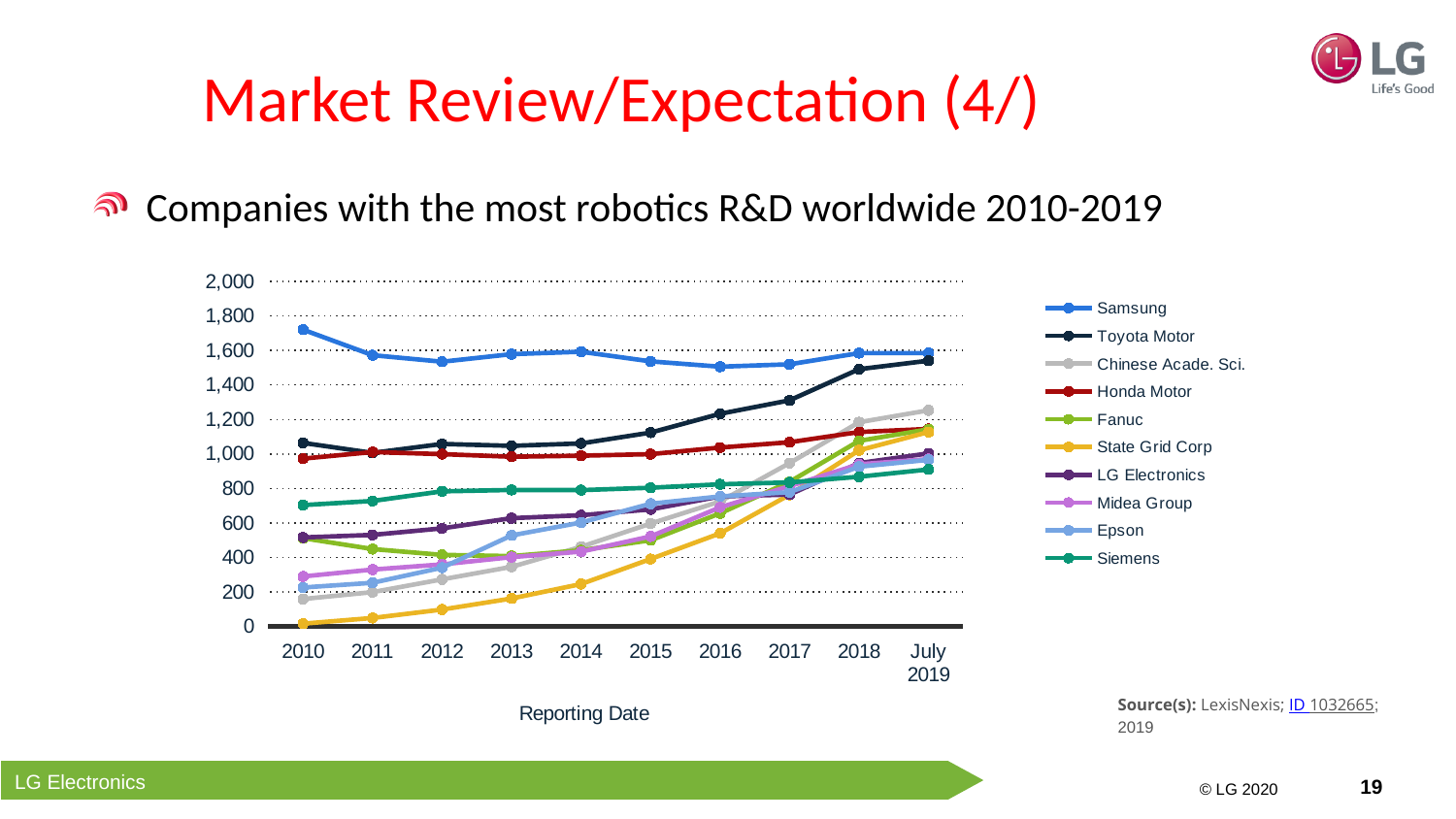

# Market Review/Expectation (4/)
Companies with the most robotics R&D worldwide 2010-2019

### Chart

| Category | Samsung | Toyota Motor | Chinese Acade. Sci. | Honda Motor | Fanuc | State Grid Corp | LG Electronics | Midea Group | Epson | Siemens |
|---|---|---|---|---|---|---|---|---|---|---|
| 2010 | 1721.0 | 1064.0 | 158.0 | 973.0 | 511.0 | 15.0 | 515.0 | 289.0 | 225.0 | 703.0 |
| 2011 | 1573.0 | 1006.0 | 198.0 | 1011.0 | 448.0 | 48.0 | 530.0 | 329.0 | 252.0 | 727.0 |
| 2012 | 1535.0 | 1058.0 | 272.0 | 999.0 | 414.0 | 97.0 | 568.0 | 359.0 | 340.0 | 783.0 |
| 2013 | 1579.0 | 1047.0 | 345.0 | 984.0 | 407.0 | 161.0 | 627.0 | 401.0 | 527.0 | 791.0 |
| 2014 | 1593.0 | 1061.0 | 461.0 | 990.0 | 441.0 | 245.0 | 644.0 | 433.0 | 602.0 | 790.0 |
| 2015 | 1537.0 | 1124.0 | 596.0 | 999.0 | 499.0 | 390.0 | 678.0 | 521.0 | 711.0 | 804.0 |
| 2016 | 1506.0 | 1233.0 | 724.0 | 1037.0 | 655.0 | 539.0 | 753.0 | 690.0 | 753.0 | 824.0 |
| 2017 | 1520.0 | 1311.0 | 947.0 | 1068.0 | 838.0 | 763.0 | 764.0 | 813.0 | 778.0 | 835.0 |
| 2018 | 1585.0 | 1492.0 | 1184.0 | 1127.0 | 1076.0 | 1021.0 | 947.0 | 940.0 | 926.0 | 868.0 |
| July 2019 | 1585.0 | 1541.0 | 1253.0 | 1145.0 | 1143.0 | 1127.0 | 1003.0 | 970.0 | 966.0 | 910.0 |
Source(s): LexisNexis; ID 1032665; 2019